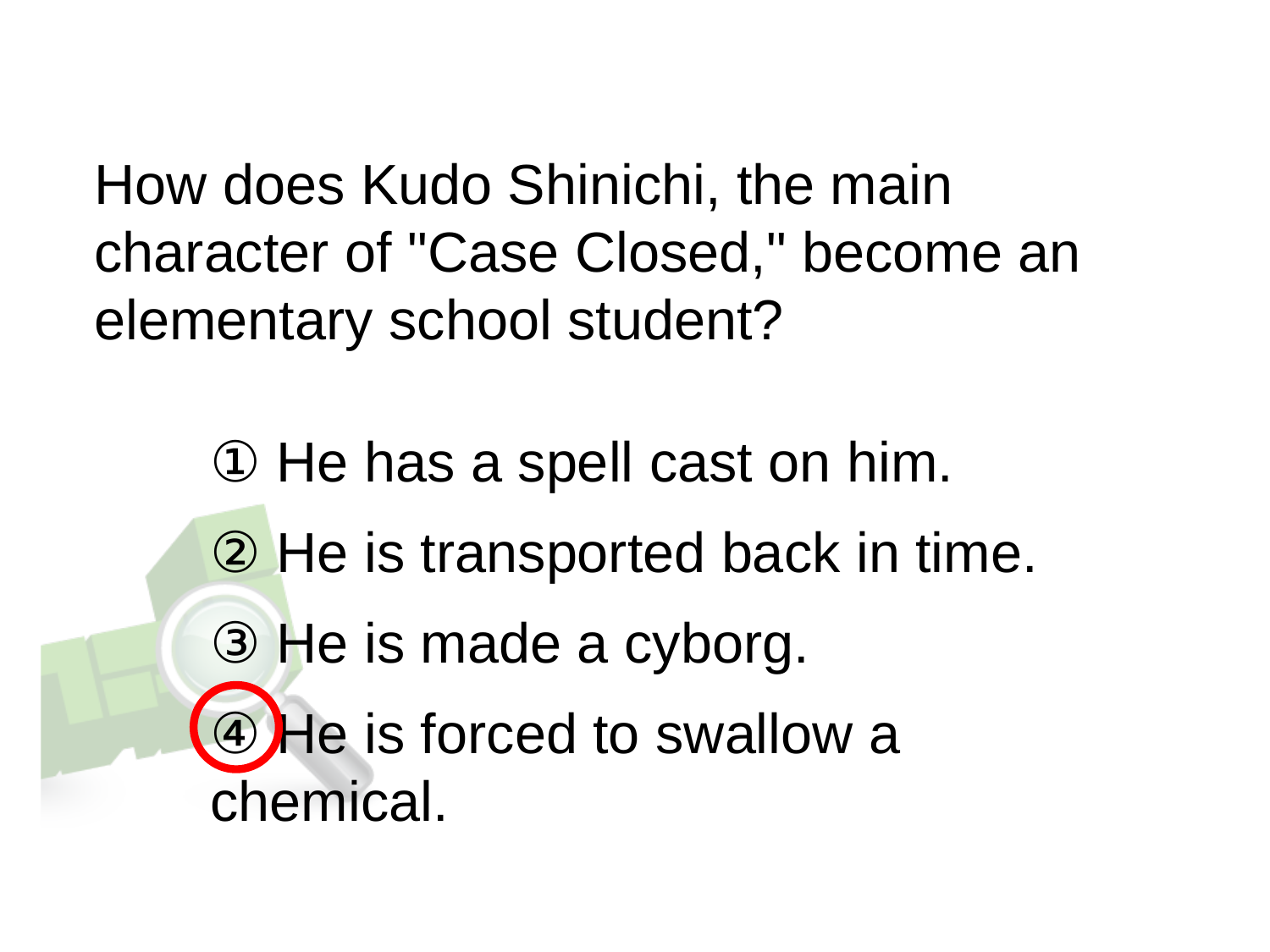

# How does Kudo Shinichi, the main character of "Case Closed," become an elementary school student?
① He has a spell cast on him.
② He is transported back in time.
③ He is made a cyborg.
④ He is forced to swallow a chemical.